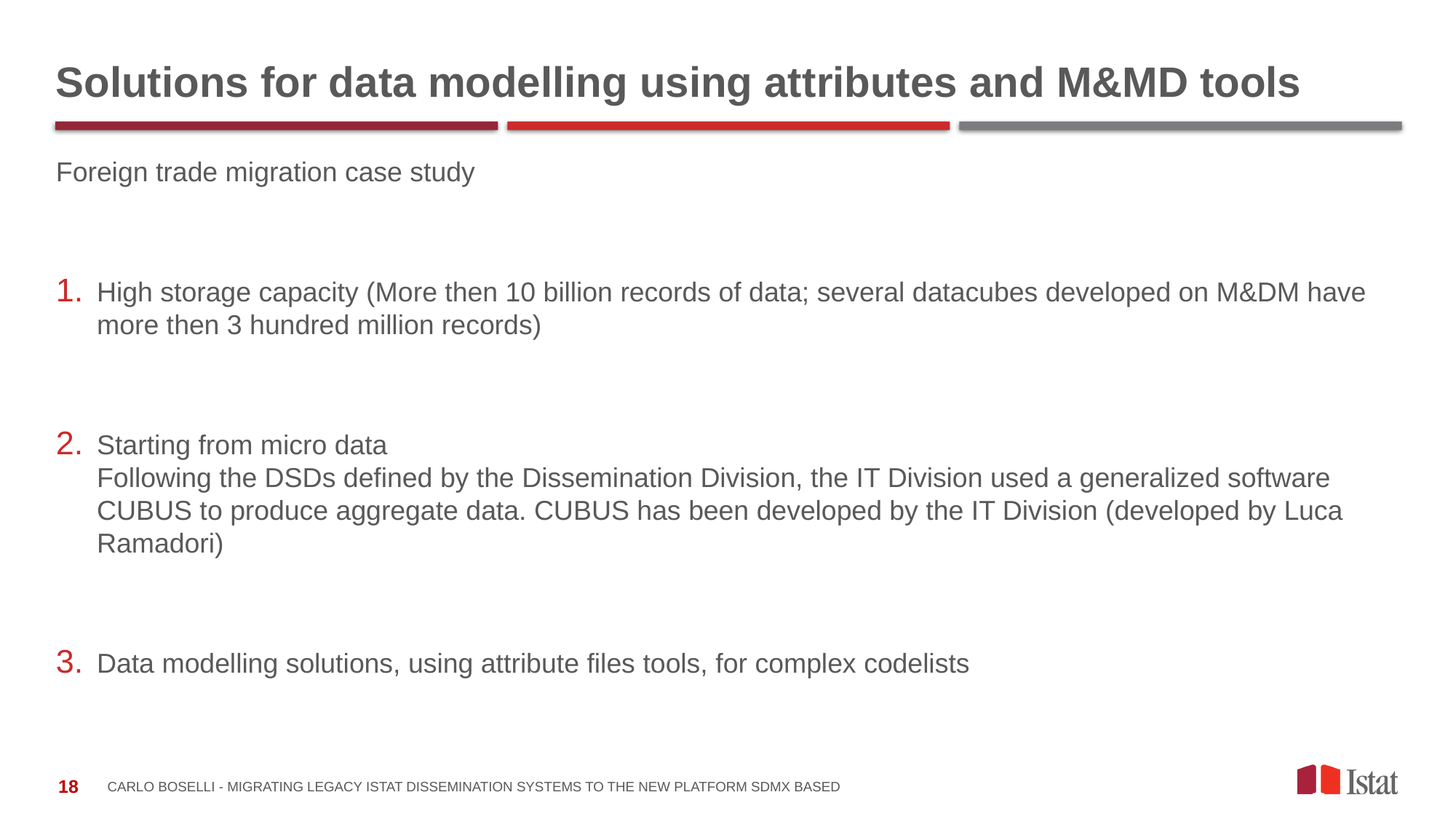

# Solutions for data modelling using attributes and M&MD tools
Foreign trade migration case study

High storage capacity (More then 10 billion records of data; several datacubes developed on M&DM have more then 3 hundred million records)

Starting from micro data                                                                                                                               Following the DSDs defined by the Dissemination Division, the IT Division used a generalized software CUBUS to produce aggregate data. CUBUS has been developed by the IT Division (developed by Luca Ramadori)

Data modelling solutions, using attribute files tools, for complex codelists

CARLO BOSELLI - Migrating legacy Istat dissemination systems to the new platform SDMX based
18